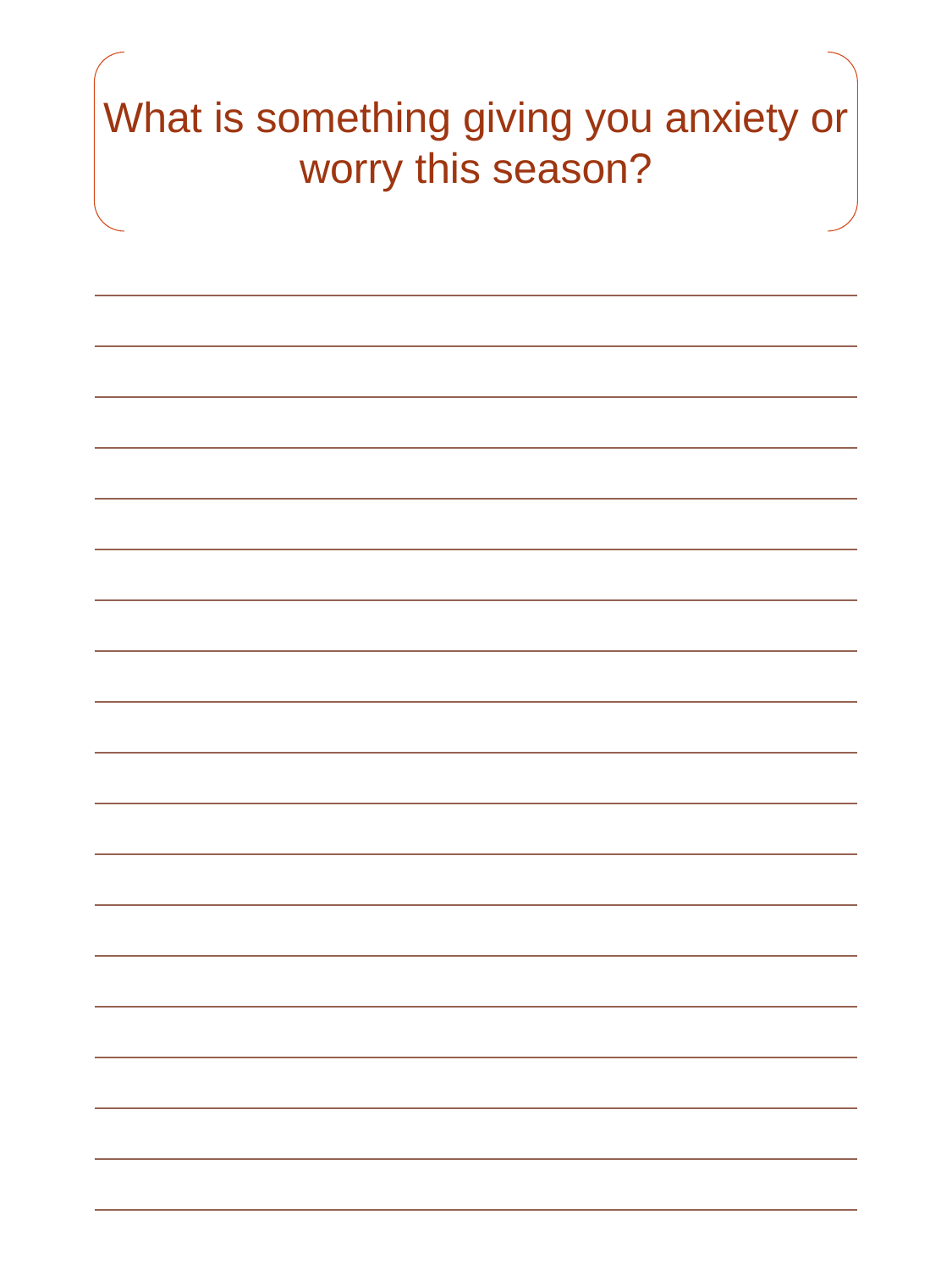

What is something giving you anxiety or worry this season?
|  |
| --- |
|  |
|  |
|  |
|  |
|  |
|  |
|  |
|  |
|  |
|  |
|  |
|  |
|  |
|  |
|  |
|  |
|  |